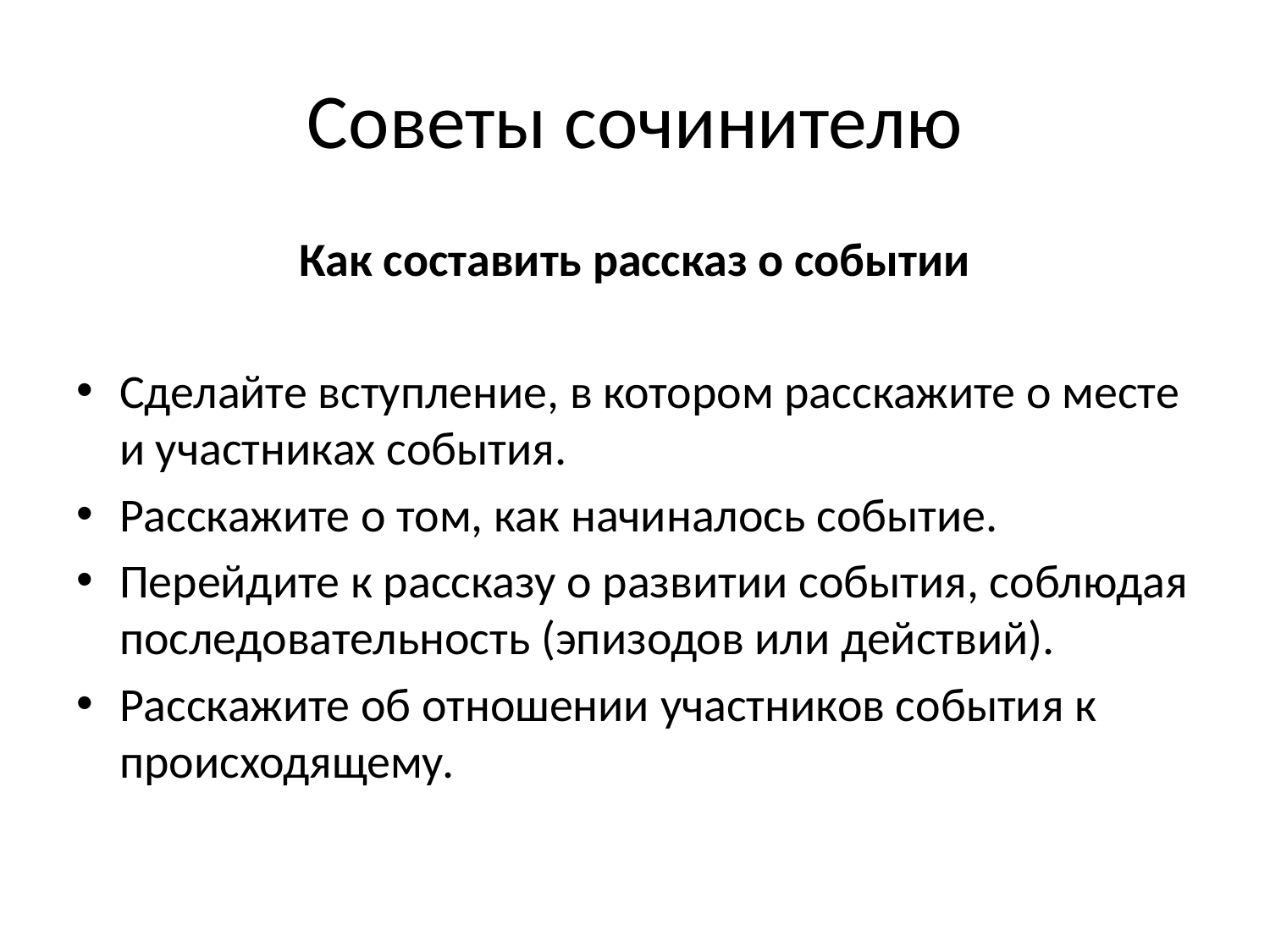

# Советы сочинителю
Как составить рассказ о событии

Сделайте вступление, в котором расскажите о месте и участниках события.
Расскажите о том, как начиналось событие.
Перейдите к рассказу о развитии события, соблюдая последовательность (эпизодов или действий).
Расскажите об отношении участников события к происходящему.